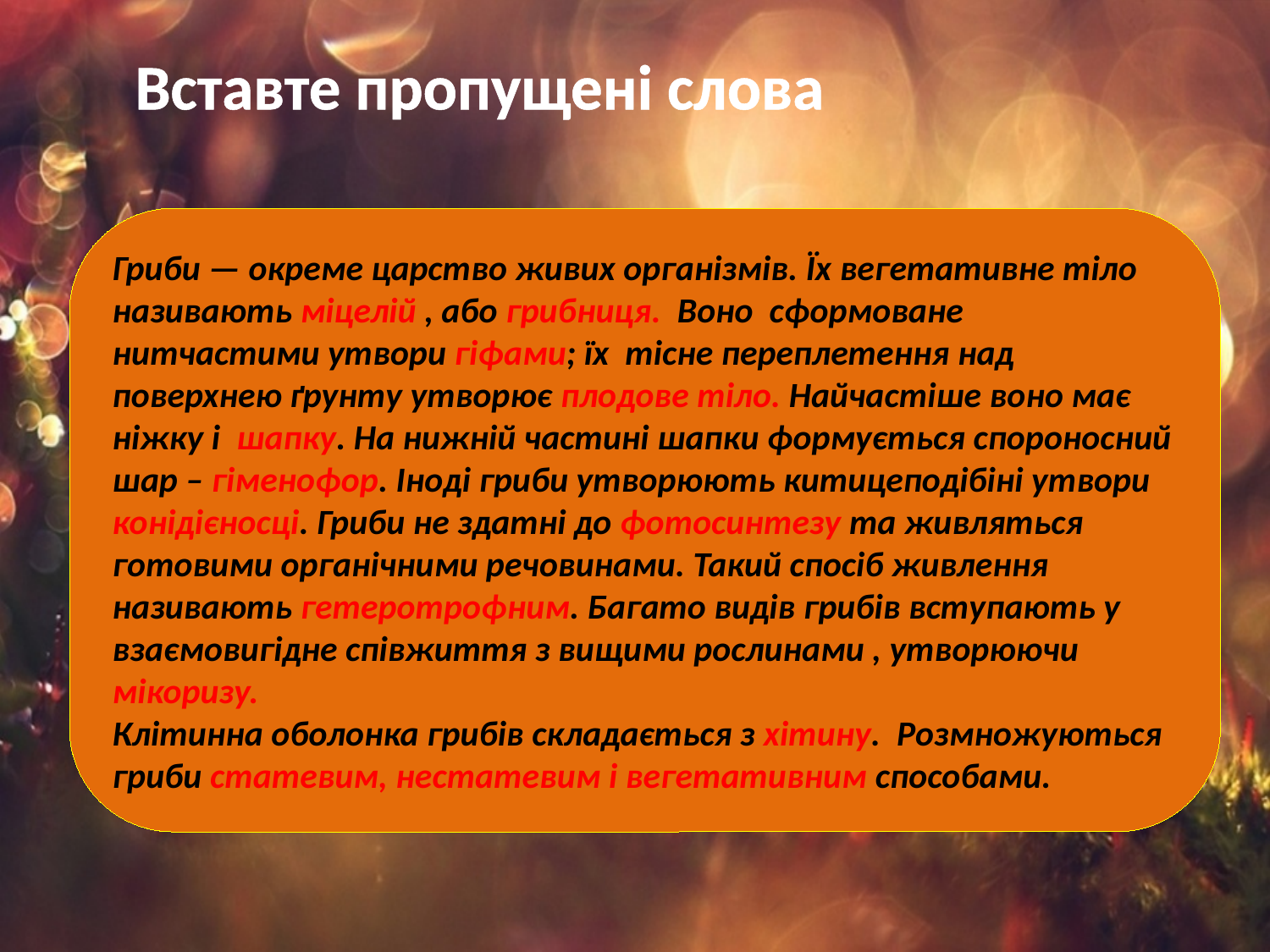

Вставте пропущені слова
Гриби — окреме царство живих організмів. Їх вегетативне тіло називають міцелій , або грибниця.  Воно  сформоване нитчастими утвори гіфами; їх  тісне переплетення над поверхнею ґрунту утворює плодове тіло. Найчастіше воно має ніжку і  шапку. На нижній частині шапки формується спороносний шар – гіменофор. Іноді гриби утворюють китицеподібіні утвори конідієносці. Гриби не здатні до фотосинтезу та живляться готовими органічними речовинами. Такий спосіб живлення називають гетеротрофним. Багато видів грибів вступають у взаємовигідне співжиття з вищими рослинами , утворюючи мікоризу.
Клітинна оболонка грибів складається з хітину.  Розмножуються гриби статевим, нестатевим і вегетативним способами.